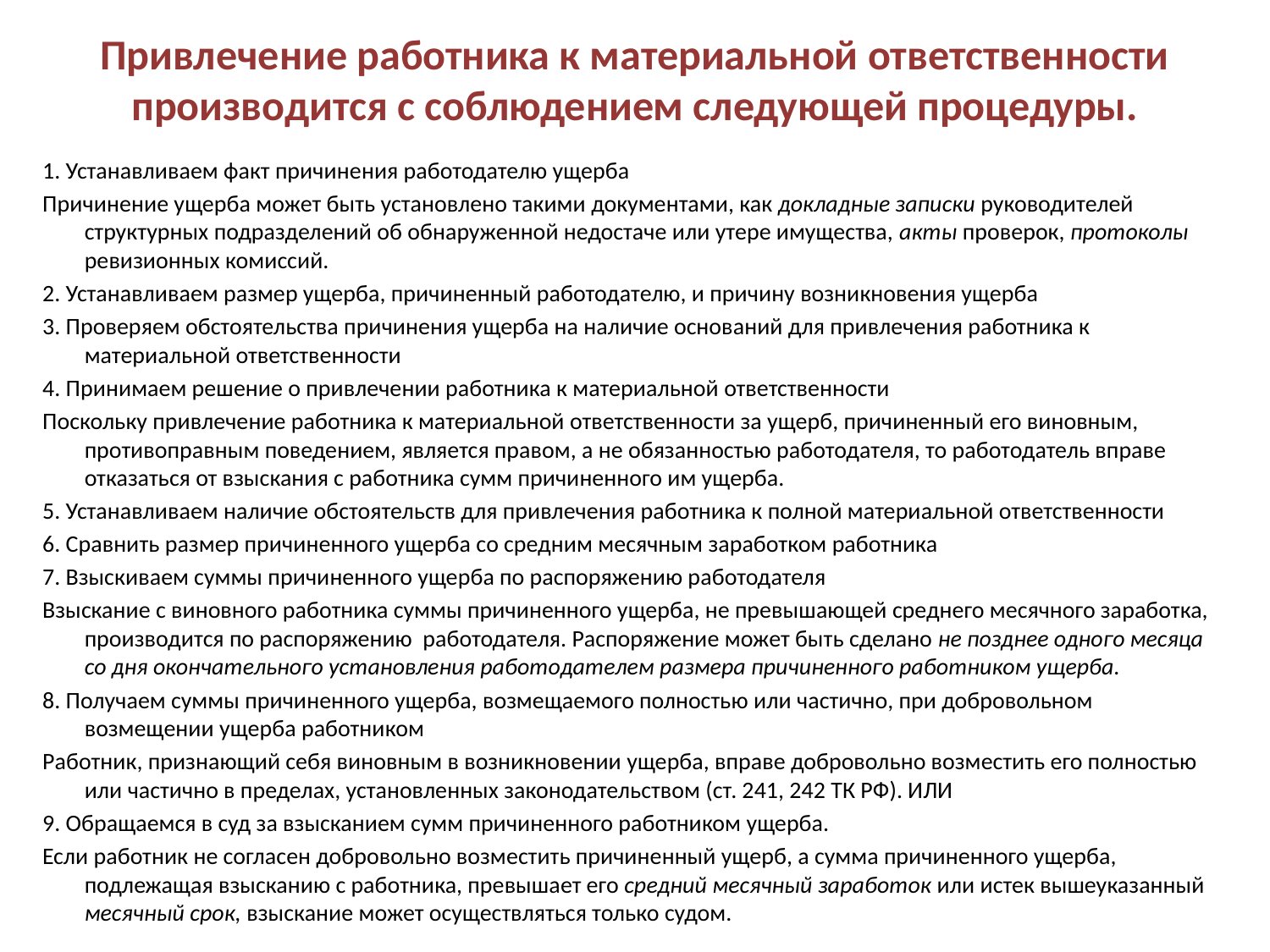

# Привлечение работника к материальной ответственности производится с соблюдением следующей процедуры.
1. Устанавливаем факт причинения работодателю ущерба
Причинение ущерба может быть установлено такими документами, как докладные записки руководителей структурных подразделений об обнаруженной недостаче или утере имущества, акты проверок, протоколы ревизионных комиссий.
2. Устанавливаем размер ущерба, причиненный работодателю, и причину возникновения ущерба
3. Проверяем обстоятельства причинения ущерба на наличие оснований для привлечения работника к материальной ответственности
4. Принимаем решение о привлечении работника к материальной ответственности
Поскольку привлечение работника к материальной ответственности за ущерб, причиненный его виновным, противоправным поведением, является правом, а не обязанностью работодателя, то работодатель вправе отказаться от взыс­кания с работника сумм причиненного им ущерба.
5. Устанавливаем наличие обстоятельств для привлечения работника к полной материальной ответственности
6. Сравнить размер причиненного ущерба со средним месячным заработком работника
7. Взыскиваем суммы причиненного ущерба по распоряжению работодателя
Взыскание с виновного работника суммы причиненного ущерба, не превышающей среднего месячного заработка, производится по распоряжению  работодателя. Распоряжение может быть сделано не позднее одного месяца со дня окончательного установления работодателем размера причиненного работником ущерба.
8. Получаем суммы причиненного ущерба, возмещаемого полностью или частично, при добровольном возмещении ущерба работником
Работник, признающий себя виновным в возникновении ущерба, вправе добровольно возместить его полностью или частично в пределах, установленных законодательством (ст. 241, 242 ТК РФ). ИЛИ
9. Обращаемся в суд за взысканием сумм причиненного работником ущерба.
Если работник не согласен добровольно возместить причиненный ущерб, а сумма причиненного ущерба, подлежащая взысканию с работника, превышает его средний месячный заработок или истек вышеуказанный месячный срок, взыскание может осуществляться только судом.